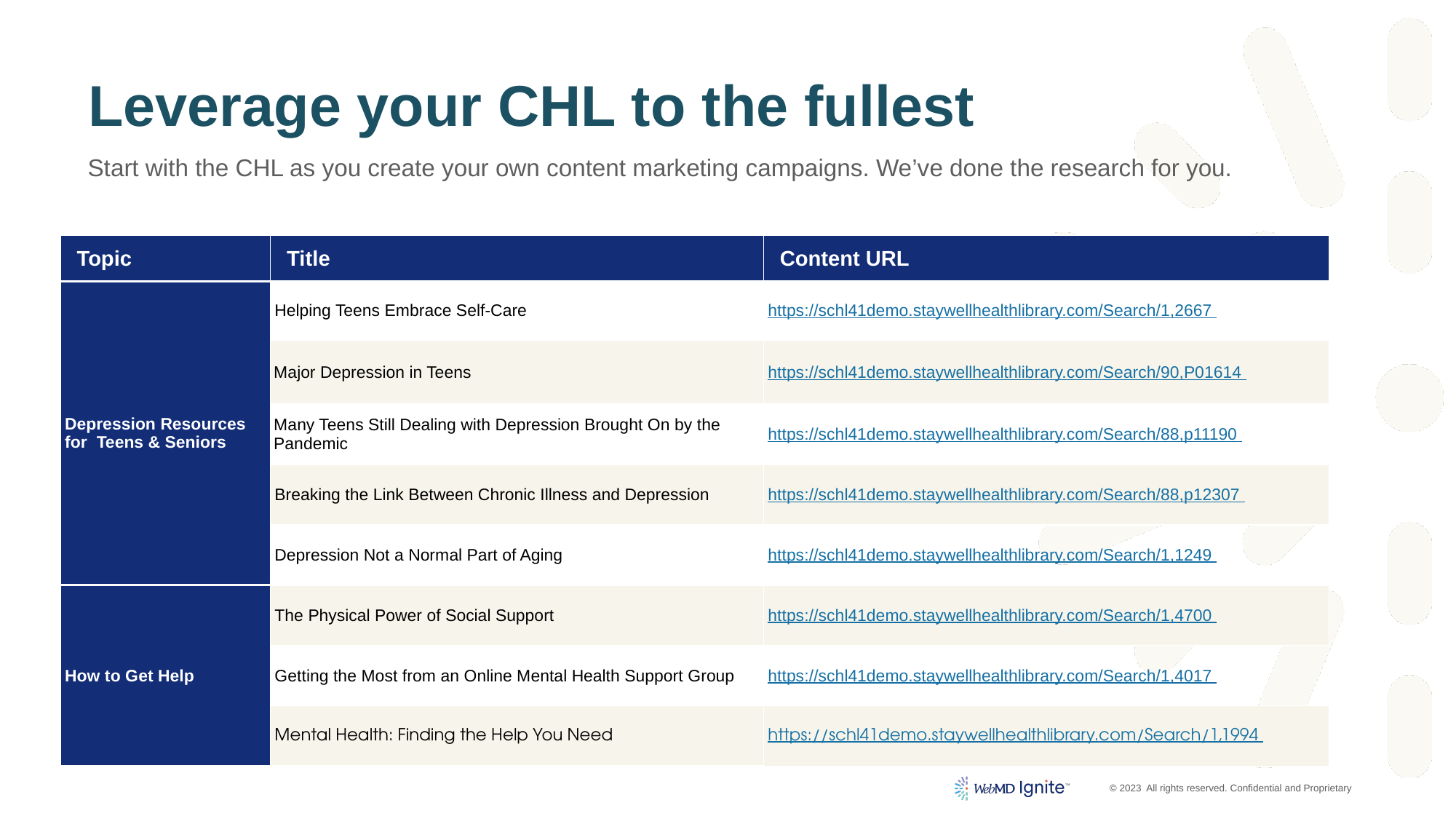

# Leverage your CHL to the fullest
Start with the CHL as you create your own content marketing campaigns. We’ve done the research for you.
| Topic | Title | Content URL |
| --- | --- | --- |
| Depression Resources for Teens & Seniors | Helping Teens Embrace Self-Care | https://schl41demo.staywellhealthlibrary.com/Search/1,2667 |
|  | Major Depression in Teens | https://schl41demo.staywellhealthlibrary.com/Search/90,P01614 |
|  | Many Teens Still Dealing with Depression Brought On by the Pandemic | https://schl41demo.staywellhealthlibrary.com/Search/88,p11190 |
|  | Breaking the Link Between Chronic Illness and Depression | https://schl41demo.staywellhealthlibrary.com/Search/88,p12307 |
|  | Depression Not a Normal Part of Aging | https://schl41demo.staywellhealthlibrary.com/Search/1,1249 |
| How to Get Help | The Physical Power of Social Support | https://schl41demo.staywellhealthlibrary.com/Search/1,4700 |
|  | Getting the Most from an Online Mental Health Support Group | https://schl41demo.staywellhealthlibrary.com/Search/1,4017 |
|  | Mental Health: Finding the Help You Need | https://schl41demo.staywellhealthlibrary.com/Search/1,1994 |